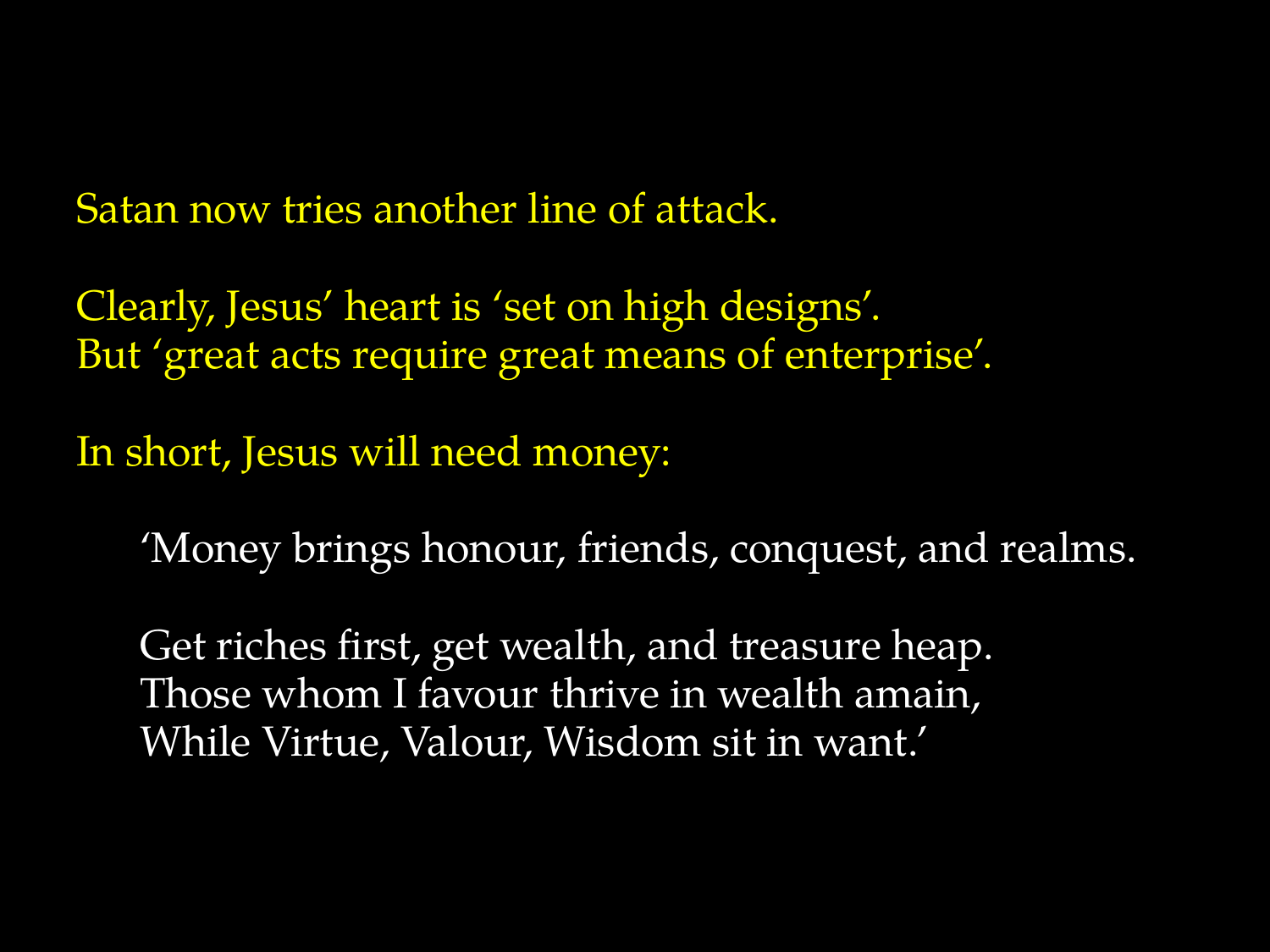

# Satan now tries another line of attack. Clearly, Jesus’ heart is ‘set on high designs’. But ‘great acts require great means of enterprise’. In short, Jesus will need money: ‘Money brings honour, friends, conquest, and realms. Get riches first, get wealth, and treasure heap. Those whom I favour thrive in wealth amain, While Virtue, Valour, Wisdom sit in want.’